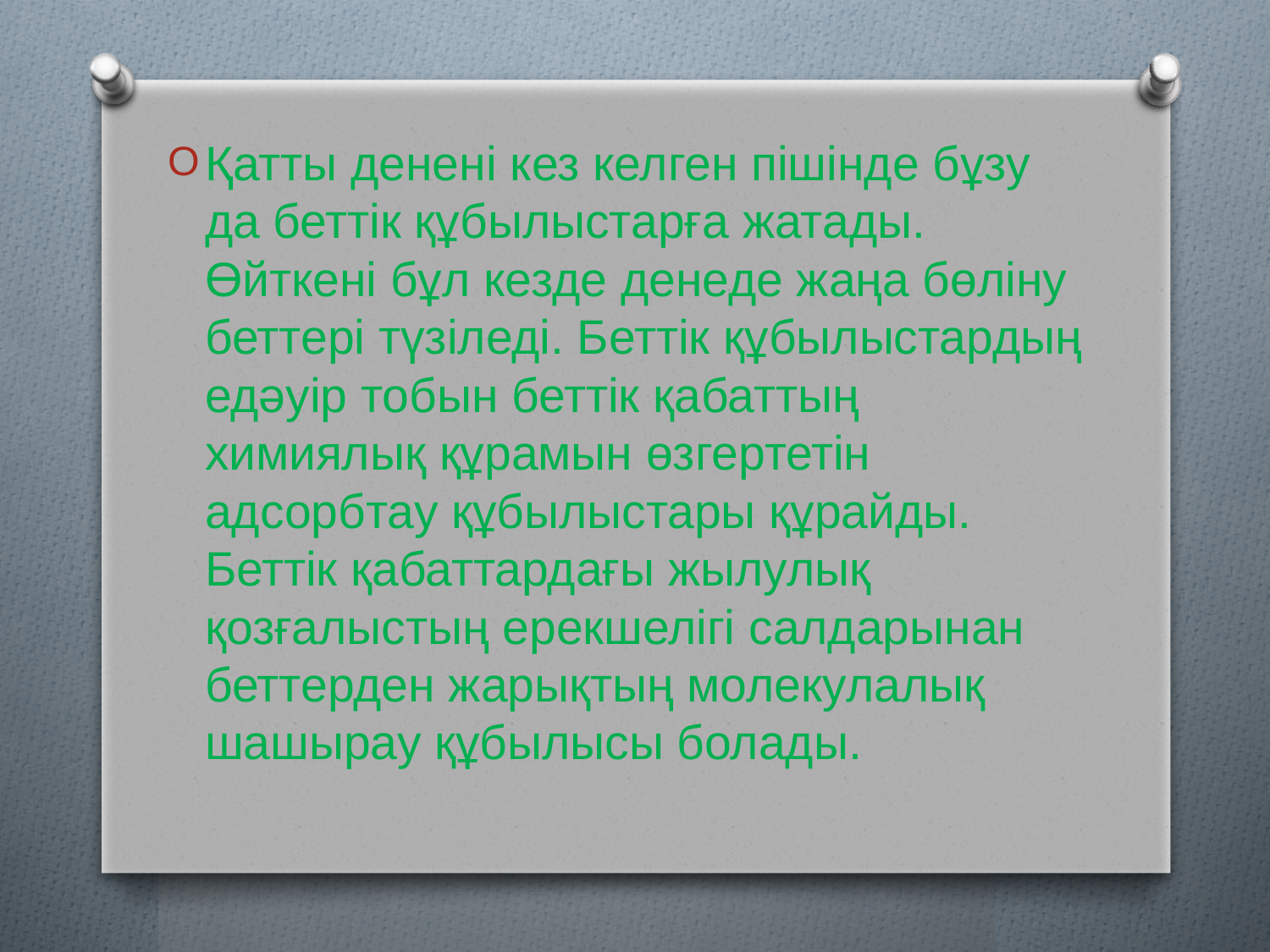

Қатты денені кез келген пішінде бұзу да беттік құбылыстарға жатады. Өйткені бұл кезде денеде жаңа бөліну беттері түзіледі. Беттік құбылыстардың едәуір тобын беттік қабаттың химиялық құрамын өзгертетін адсорбтау құбылыстары құрайды. Беттік қабаттардағы жылулық қозғалыстың ерекшелігі салдарынан беттерден жарықтың молекулалық шашырау құбылысы болады.